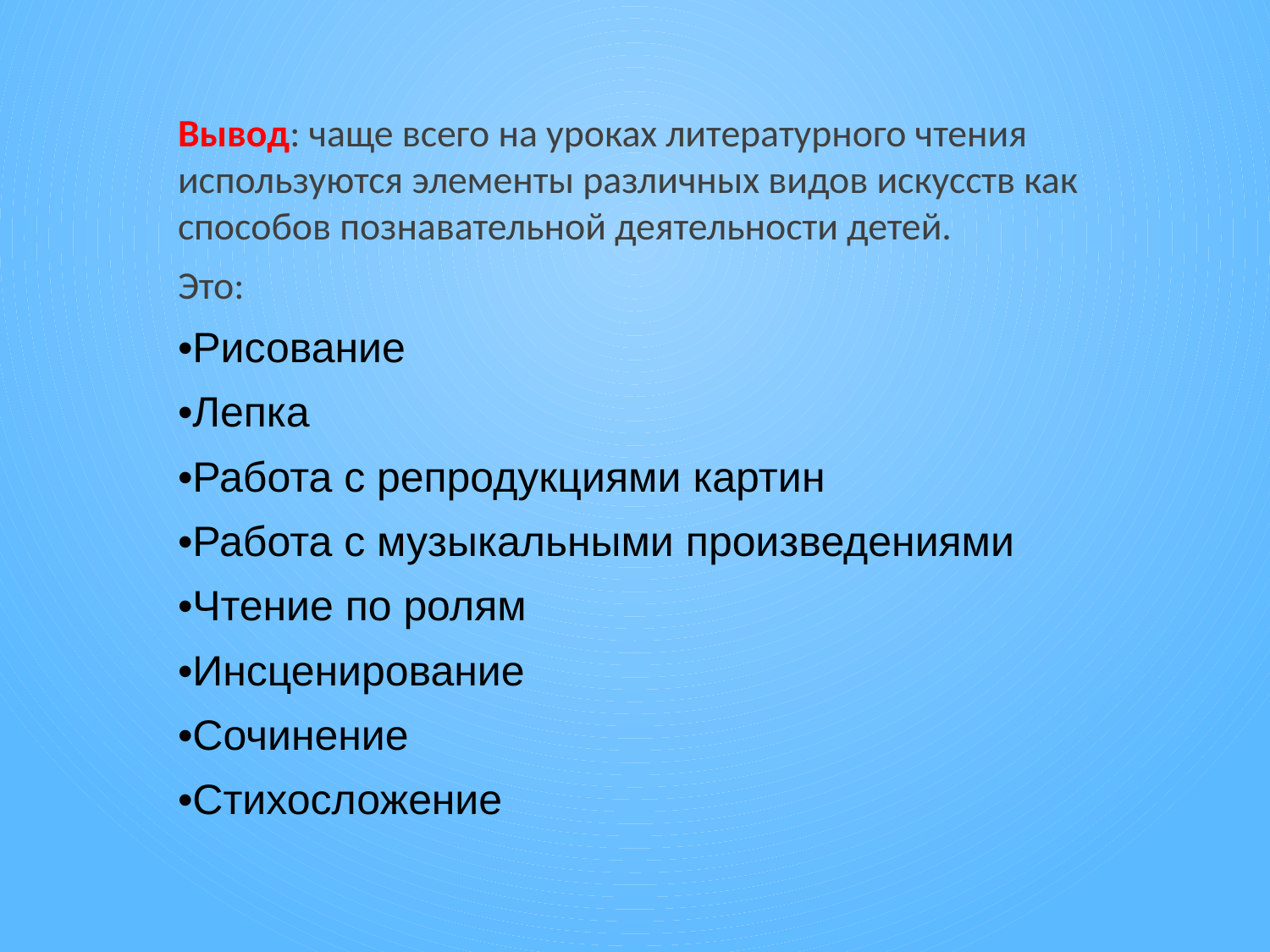

Вывод: чаще всего на уроках литературного чтения используются элементы различных видов искусств как способов познавательной деятельности детей.
Это:
•Рисование
•Лепка
•Работа с репродукциями картин
•Работа с музыкальными произведениями
•Чтение по ролям
•Инсценирование
•Сочинение
•Стихосложение